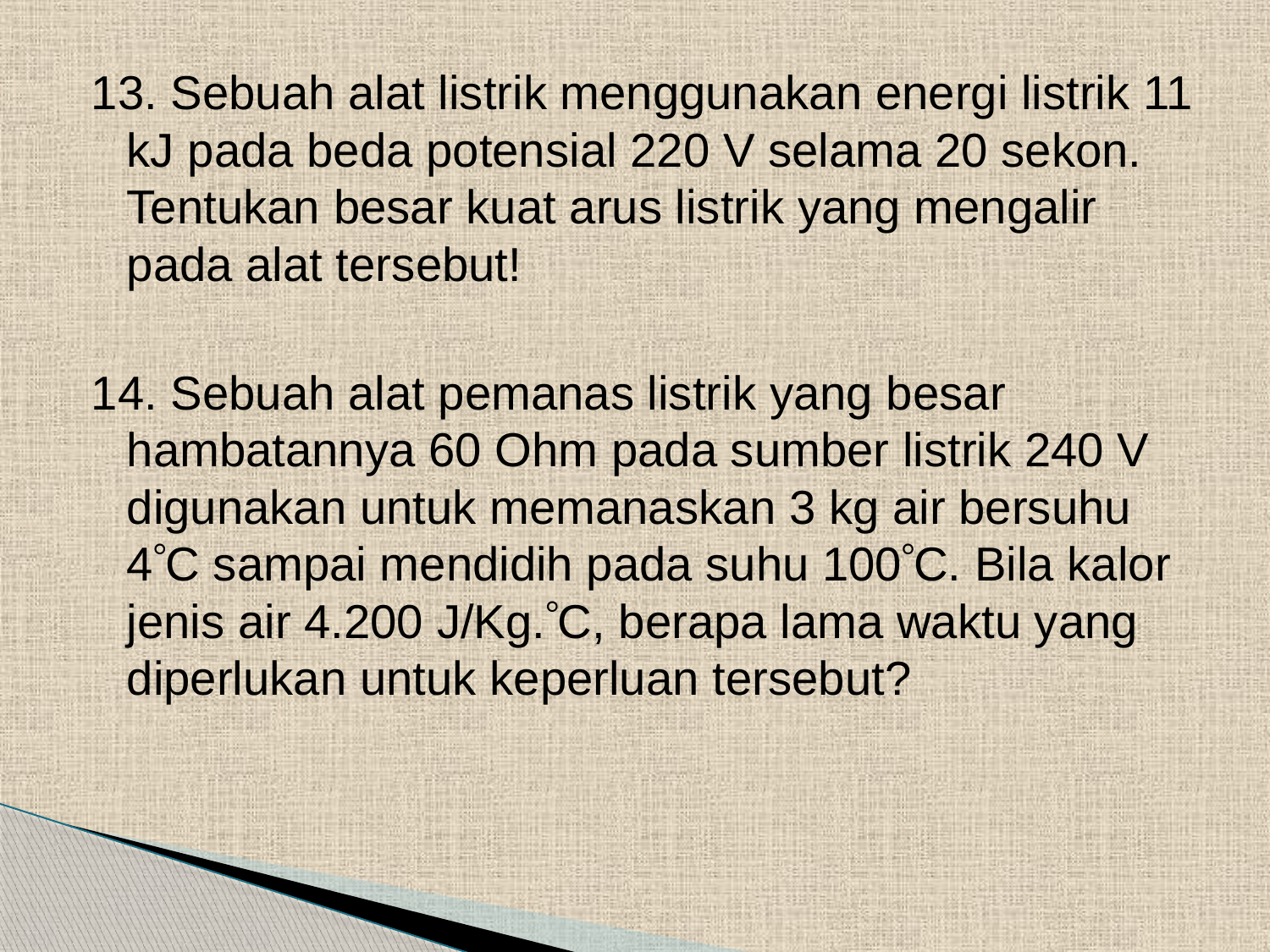

13. Sebuah alat listrik menggunakan energi listrik 11 kJ pada beda potensial 220 V selama 20 sekon. Tentukan besar kuat arus listrik yang mengalir pada alat tersebut!

14. Sebuah alat pemanas listrik yang besar hambatannya 60 Ohm pada sumber listrik 240 V digunakan untuk memanaskan 3 kg air bersuhu 4°C sampai mendidih pada suhu 100°C. Bila kalor jenis air 4.200 J/Kg.°C, berapa lama waktu yang diperlukan untuk keperluan tersebut?